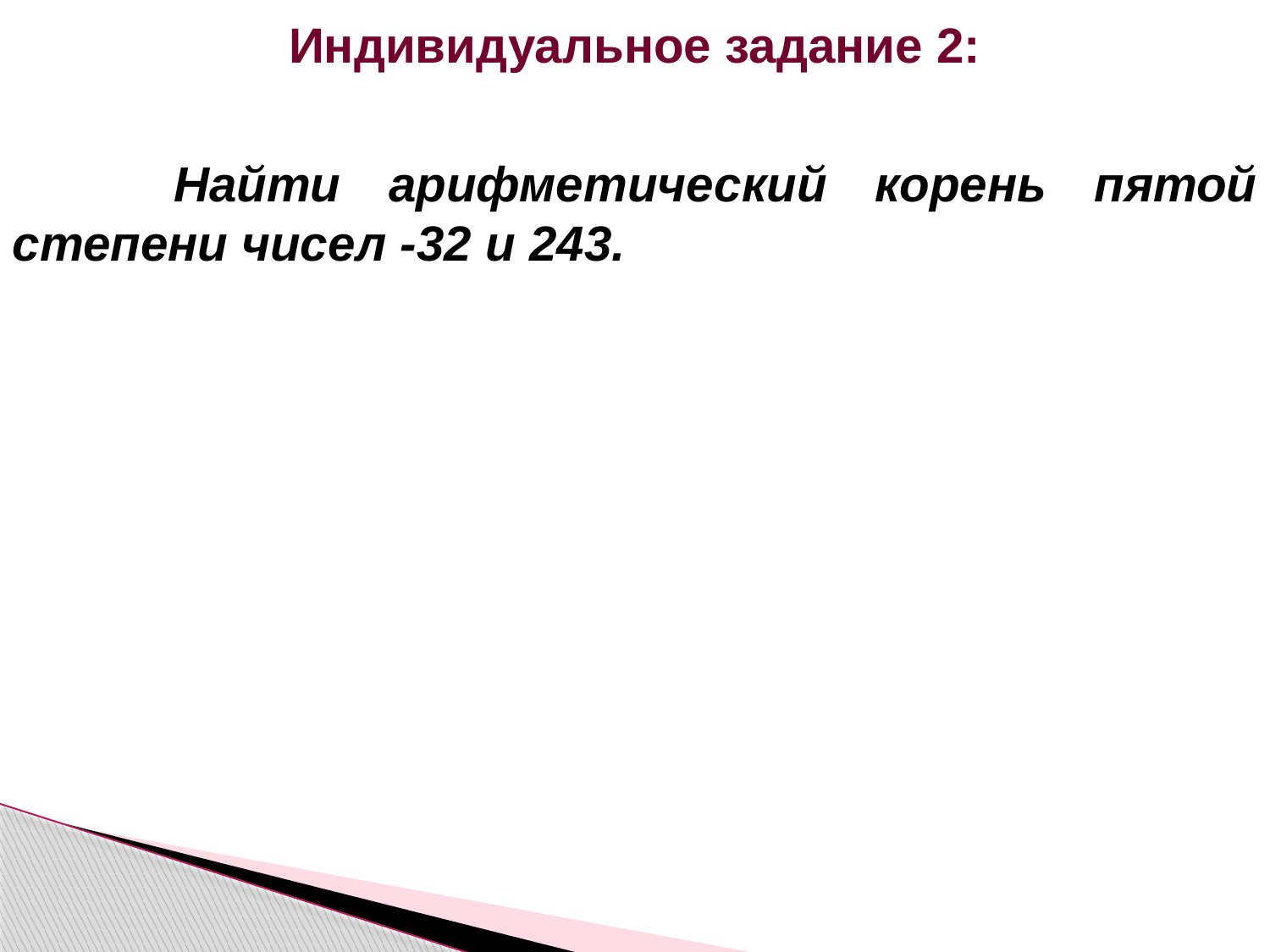

# Индивидуальное задание 2:

 	Найти арифметический корень пятой степени чисел -32 и 243.